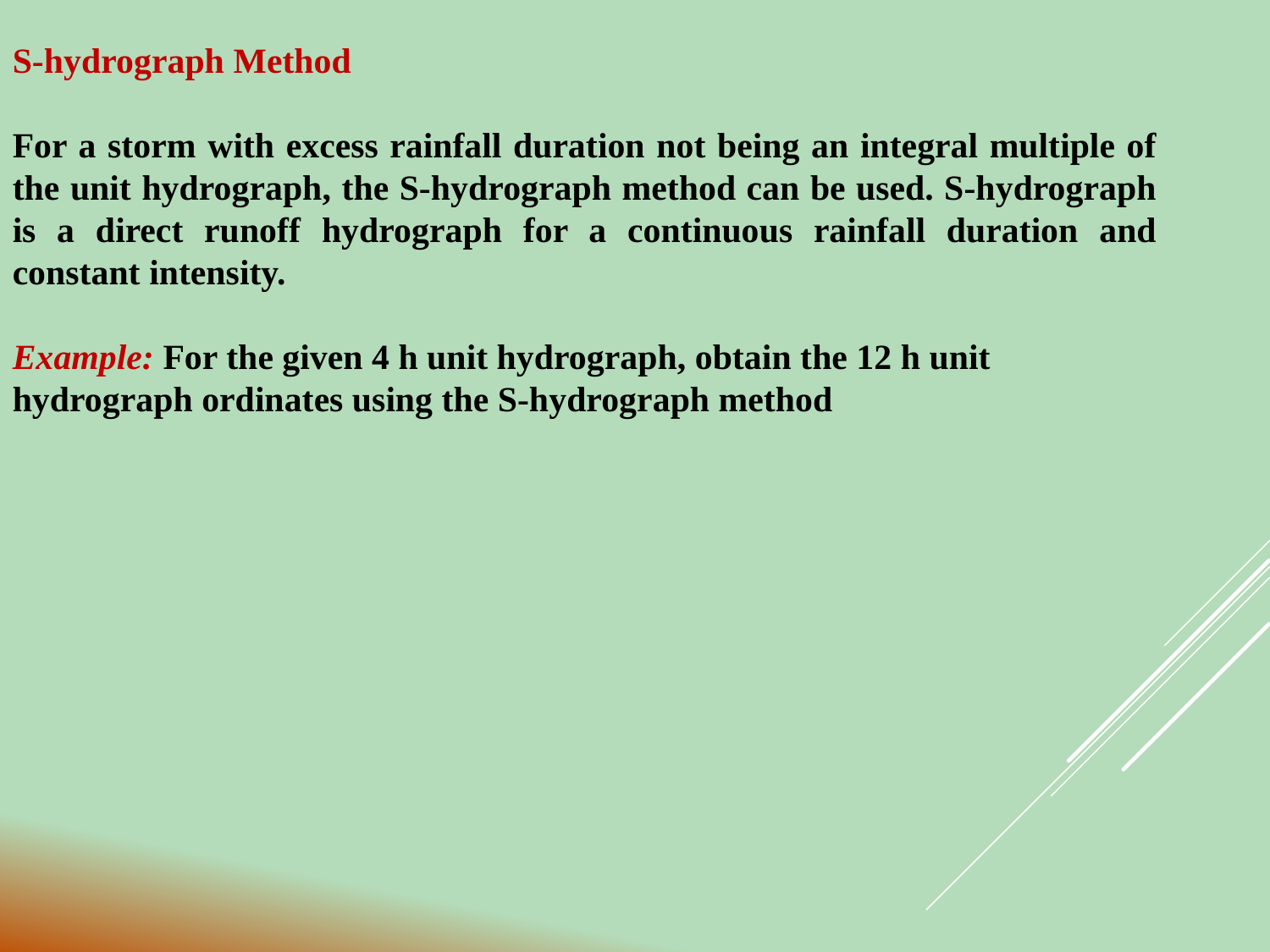

S-hydrograph Method

For a storm with excess rainfall duration not being an integral multiple of the unit hydrograph, the S-hydrograph method can be used. S-hydrograph is a direct runoff hydrograph for a continuous rainfall duration and constant intensity.
Example: For the given 4 h unit hydrograph, obtain the 12 h unit hydrograph ordinates using the S-hydrograph method